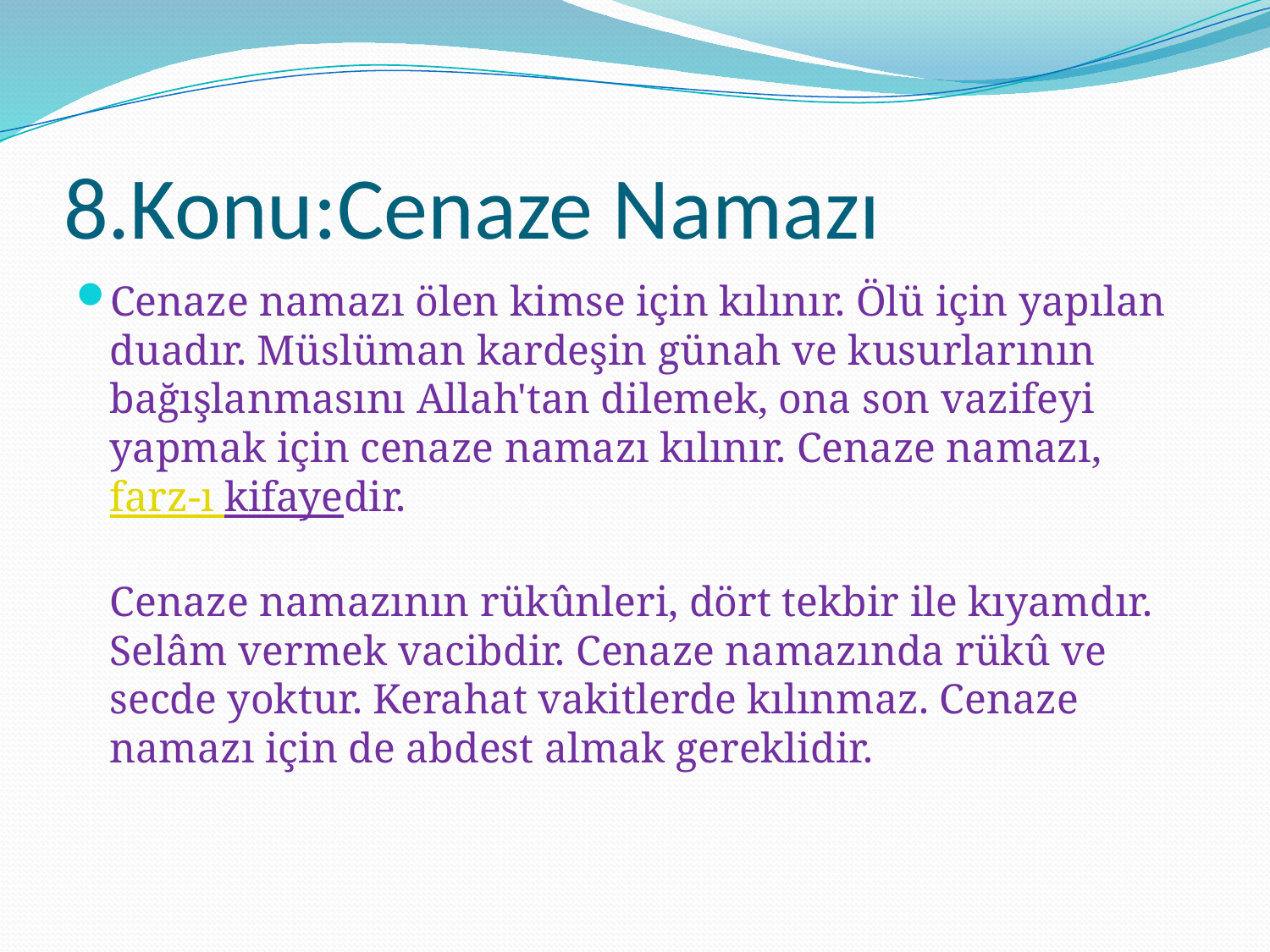

# 8.Konu:Cenaze Namazı
Cenaze namazı ölen kimse için kılınır. Ölü için yapılan duadır. Müslüman kardeşin günah ve kusurlarının bağışlanmasını Allah'tan dilemek, ona son vazifeyi yapmak için cenaze namazı kılınır. Cenaze namazı, farz-ı kifayedir.
Cenaze namazının rükûnleri, dört tekbir ile kıyamdır. Selâm vermek vacibdir. Cenaze namazında rükû ve secde yoktur. Kerahat vakitlerde kılınmaz. Cenaze namazı için de abdest almak gereklidir.